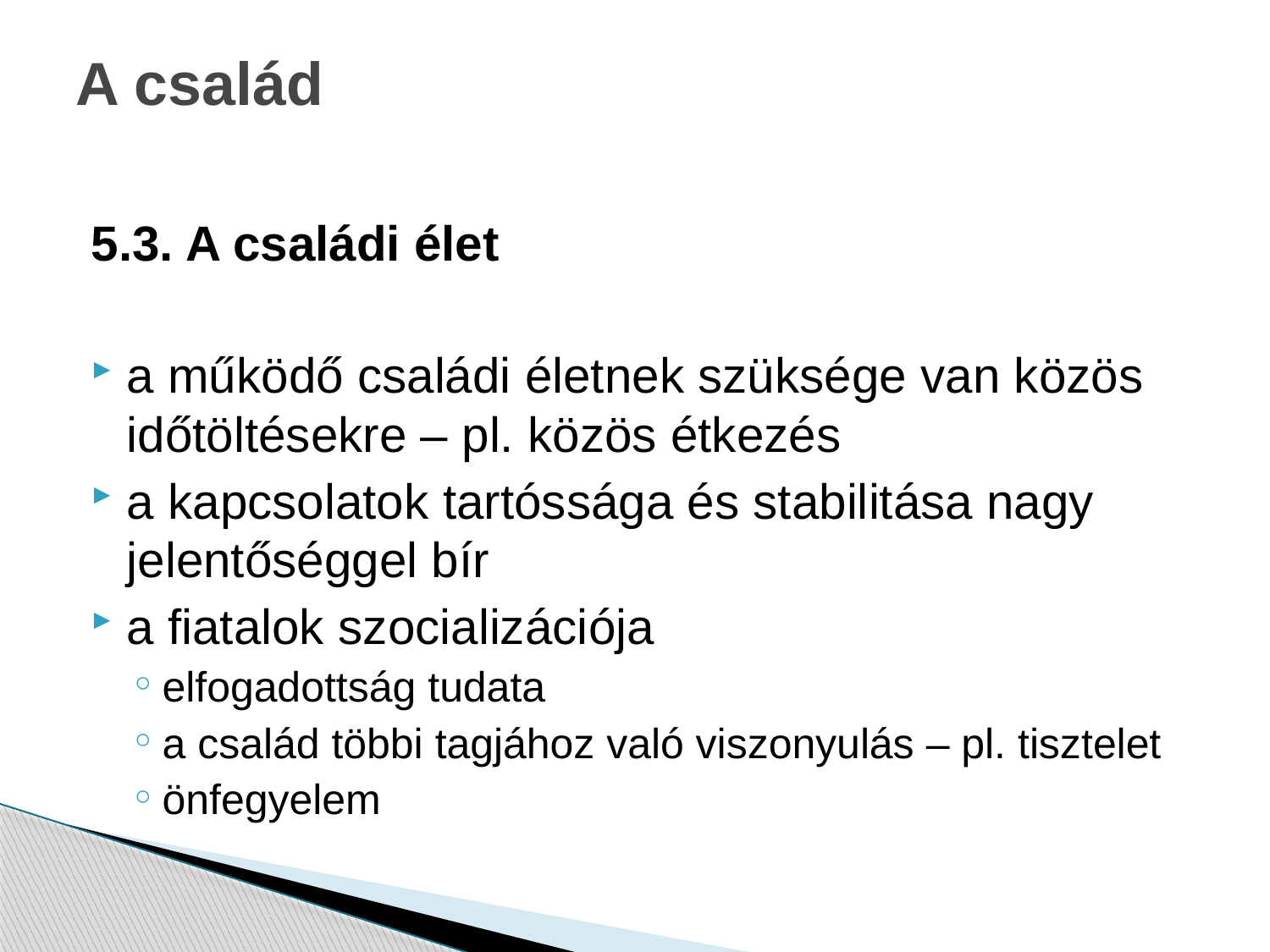

# A család
5.3. A családi élet

a működő családi életnek szüksége van közös időtöltésekre – pl. közös étkezés
a kapcsolatok tartóssága és stabilitása nagy jelentőséggel bír
a fiatalok szocializációja
elfogadottság tudata
a család többi tagjához való viszonyulás – pl. tisztelet
önfegyelem